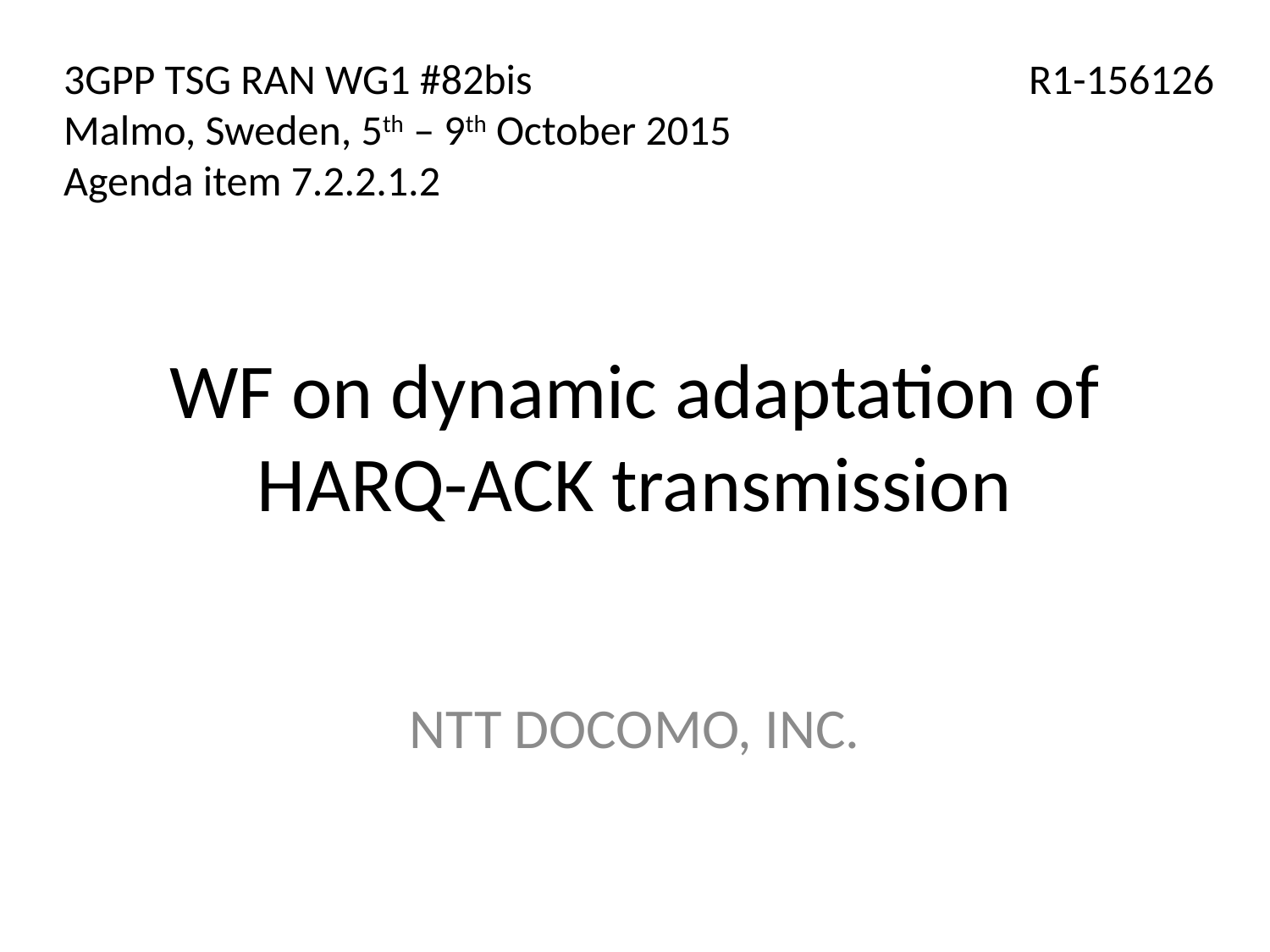

3GPP TSG RAN WG1 #82bis
Malmo, Sweden, 5th – 9th October 2015
Agenda item 7.2.2.1.2
R1-156126
# WF on dynamic adaptation of HARQ-ACK transmission
NTT DOCOMO, INC.